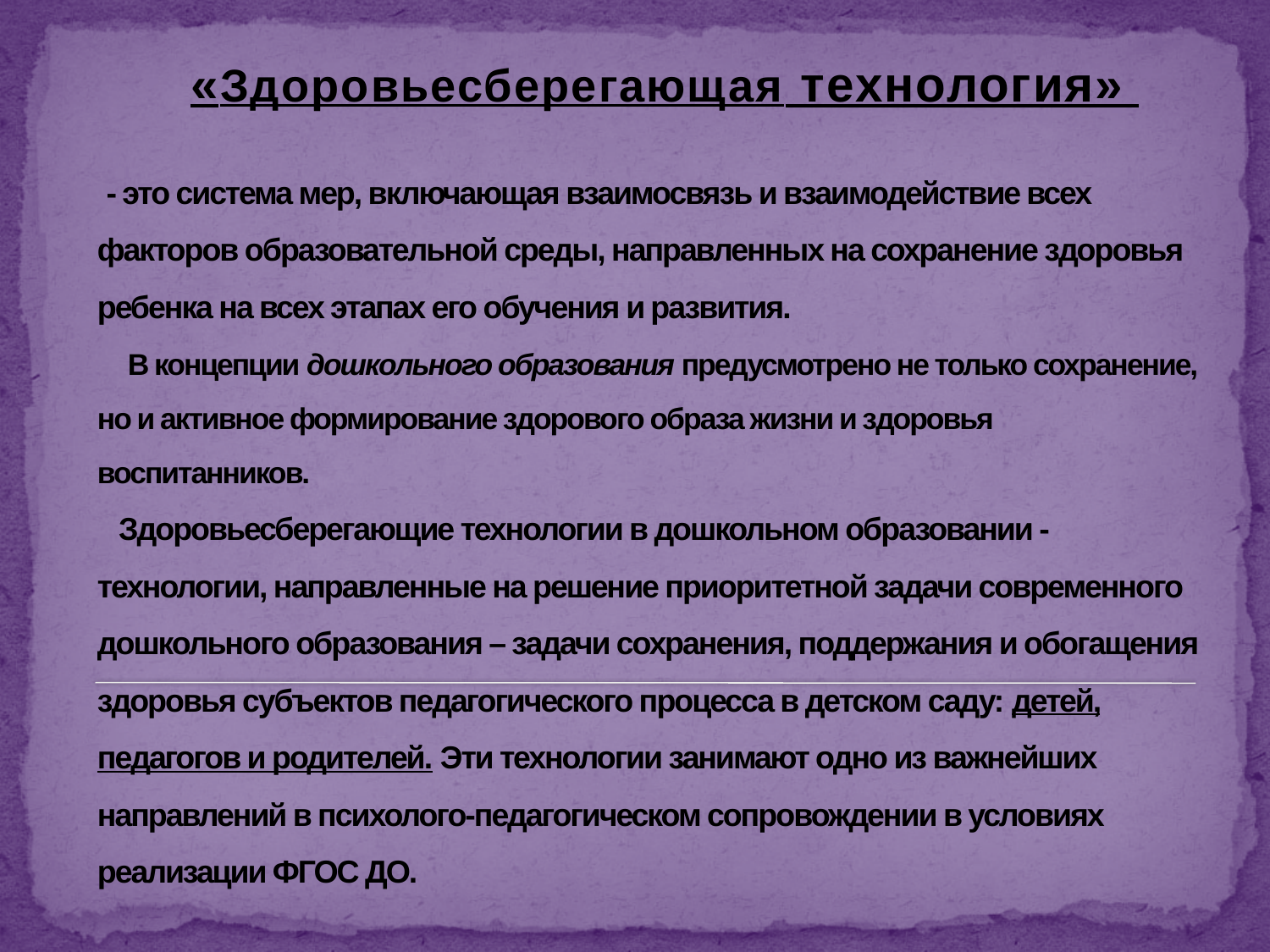

«Здоровьесберегающая технология»
# - это система мер, включающая взаимосвязь и взаимодействие всех факторов образовательной среды, направленных на сохранение здоровья ребенка на всех этапах его обучения и развития. В концепции дошкольного образования предусмотрено не только сохранение, но и активное формирование здорового образа жизни и здоровья воспитанников. Здоровьесберегающие технологии в дошкольном образовании - технологии, направленные на решение приоритетной задачи современного дошкольного образования – задачи сохранения, поддержания и обогащения здоровья субъектов педагогического процесса в детском саду: детей, педагогов и родителей. Эти технологии занимают одно из важнейших направлений в психолого-педагогическом сопровождении в условиях реализации ФГОС ДО.